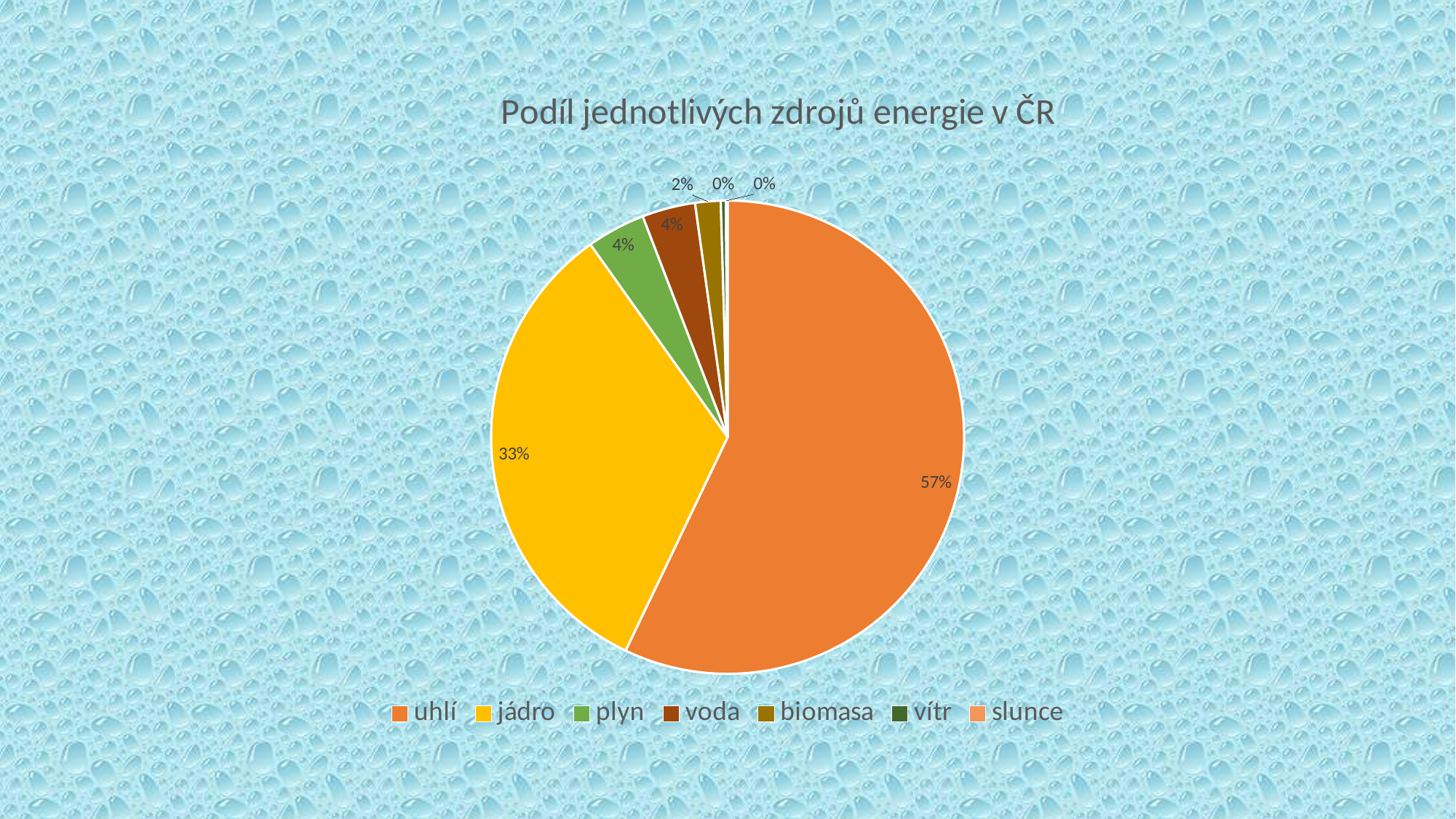

### Chart: Podíl jednotlivých zdrojů energie v ČR

| Category | Prodej |
|---|---|
| uhlí | 0.57 |
| jádro | 0.3300000000000001 |
| plyn | 0.040000000000000015 |
| voda | 0.036300000000000006 |
| biomasa | 0.017400000000000006 |
| vítr | 0.0035000000000000014 |
| slunce | 0.0011000000000000005 |